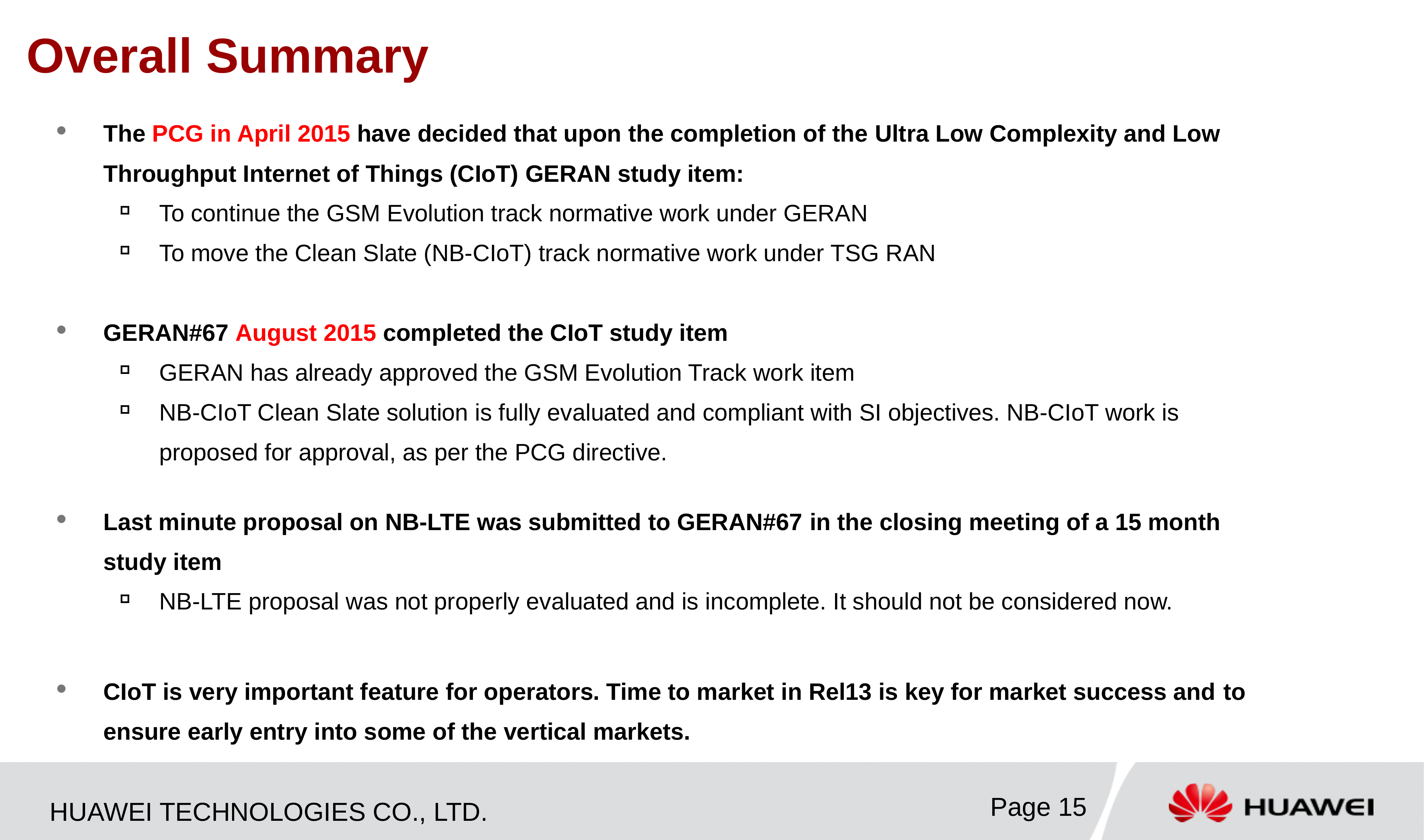

# Overall Summary
The PCG in April 2015 have decided that upon the completion of the Ultra Low Complexity and Low Throughput Internet of Things (CIoT) GERAN study item:
To continue the GSM Evolution track normative work under GERAN
To move the Clean Slate (NB-CIoT) track normative work under TSG RAN

GERAN#67 August 2015 completed the CIoT study item
GERAN has already approved the GSM Evolution Track work item
NB-CIoT Clean Slate solution is fully evaluated and compliant with SI objectives. NB-CIoT work is proposed for approval, as per the PCG directive.

Last minute proposal on NB-LTE was submitted to GERAN#67 in the closing meeting of a 15 month study item
NB-LTE proposal was not properly evaluated and is incomplete. It should not be considered now.

CIoT is very important feature for operators. Time to market in Rel13 is key for market success and to ensure early entry into some of the vertical markets.

Page 15